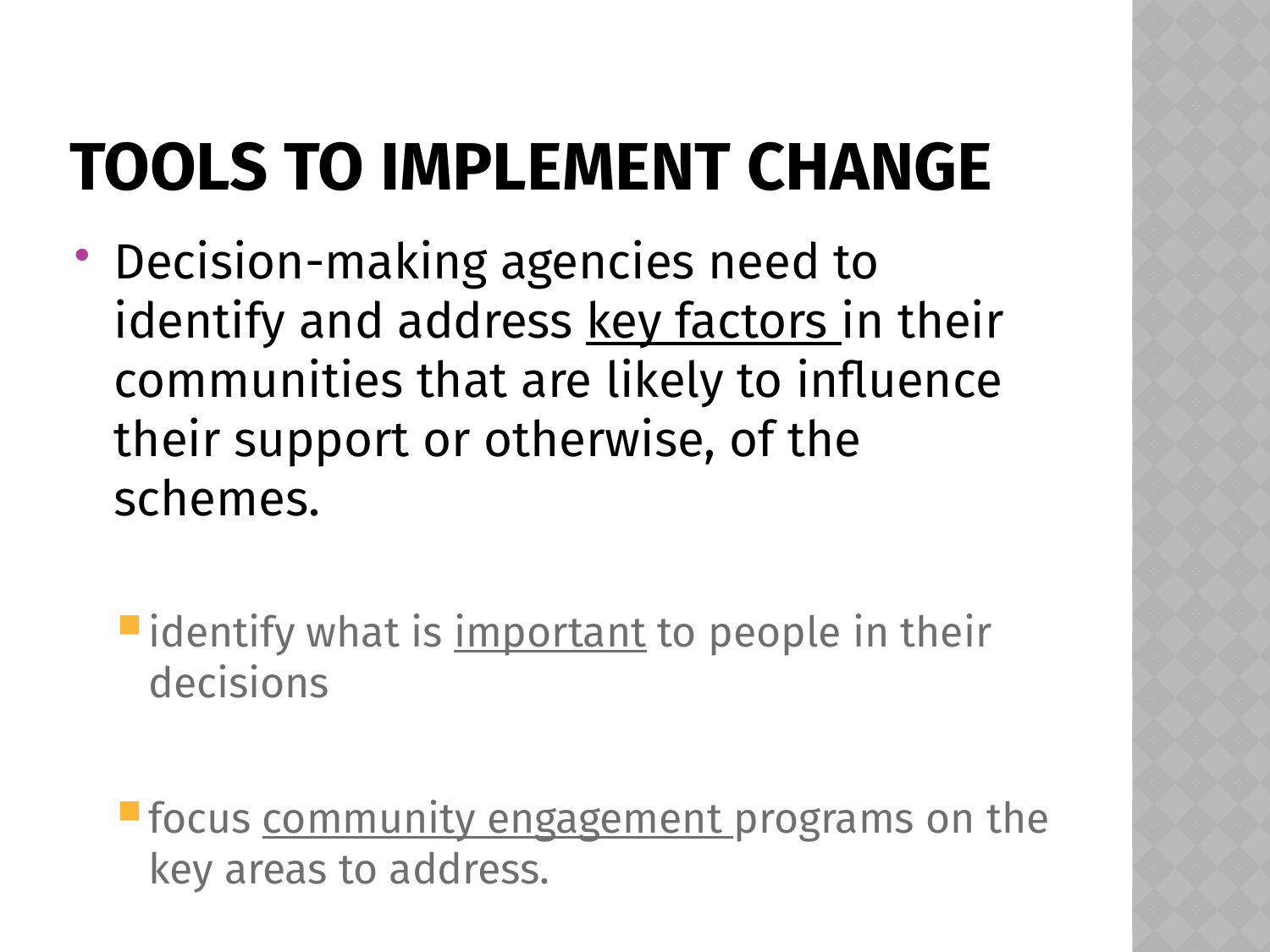

# Tools to Implement Change
Decision-making agencies need to identify and address key factors in their communities that are likely to influence their support or otherwise, of the schemes.

identify what is important to people in their decisions

focus community engagement programs on the key areas to address.